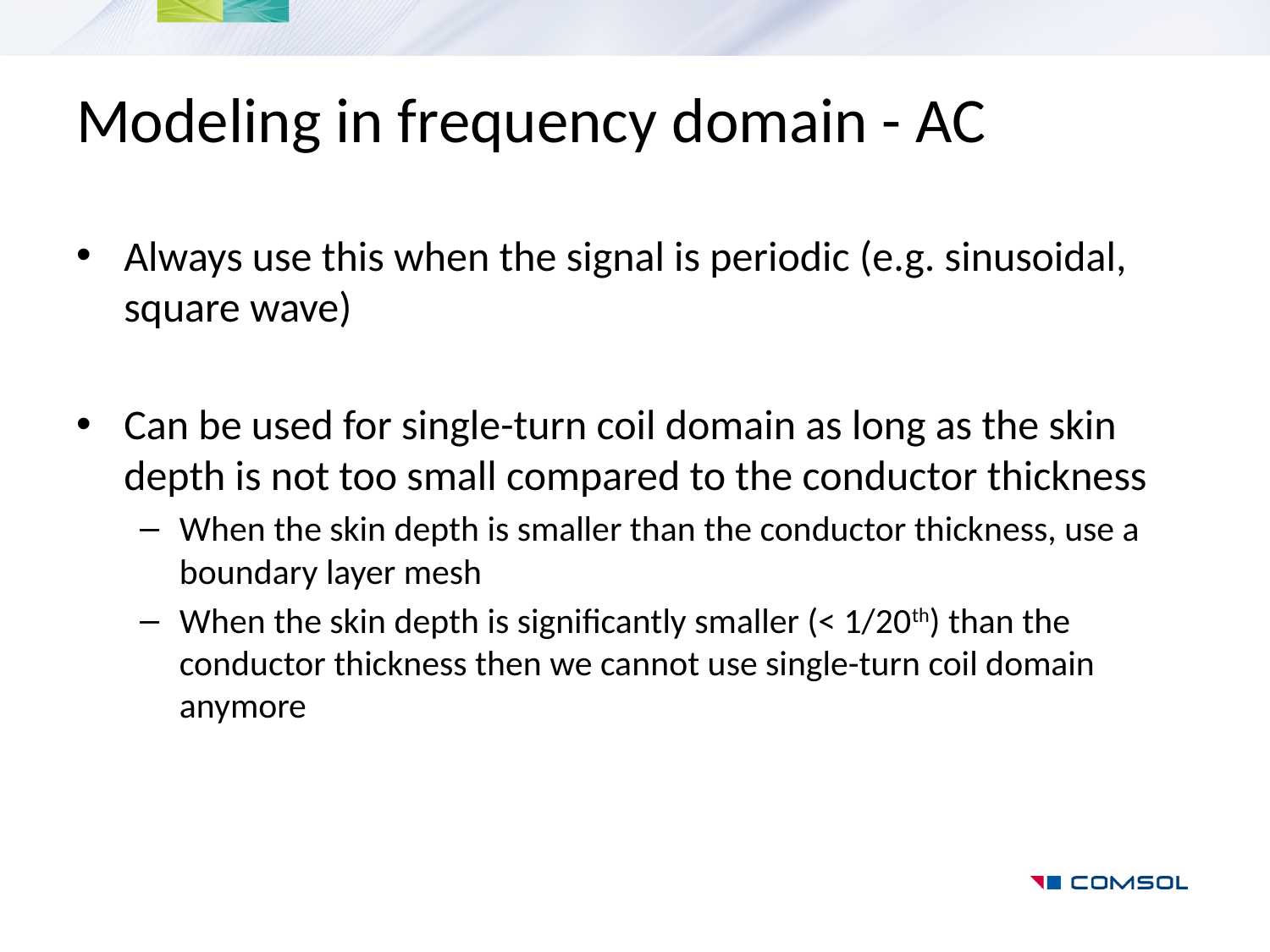

# Modeling in frequency domain - AC
Always use this when the signal is periodic (e.g. sinusoidal, square wave)

Can be used for single-turn coil domain as long as the skin depth is not too small compared to the conductor thickness
When the skin depth is smaller than the conductor thickness, use a boundary layer mesh
When the skin depth is significantly smaller (< 1/20th) than the conductor thickness then we cannot use single-turn coil domain anymore